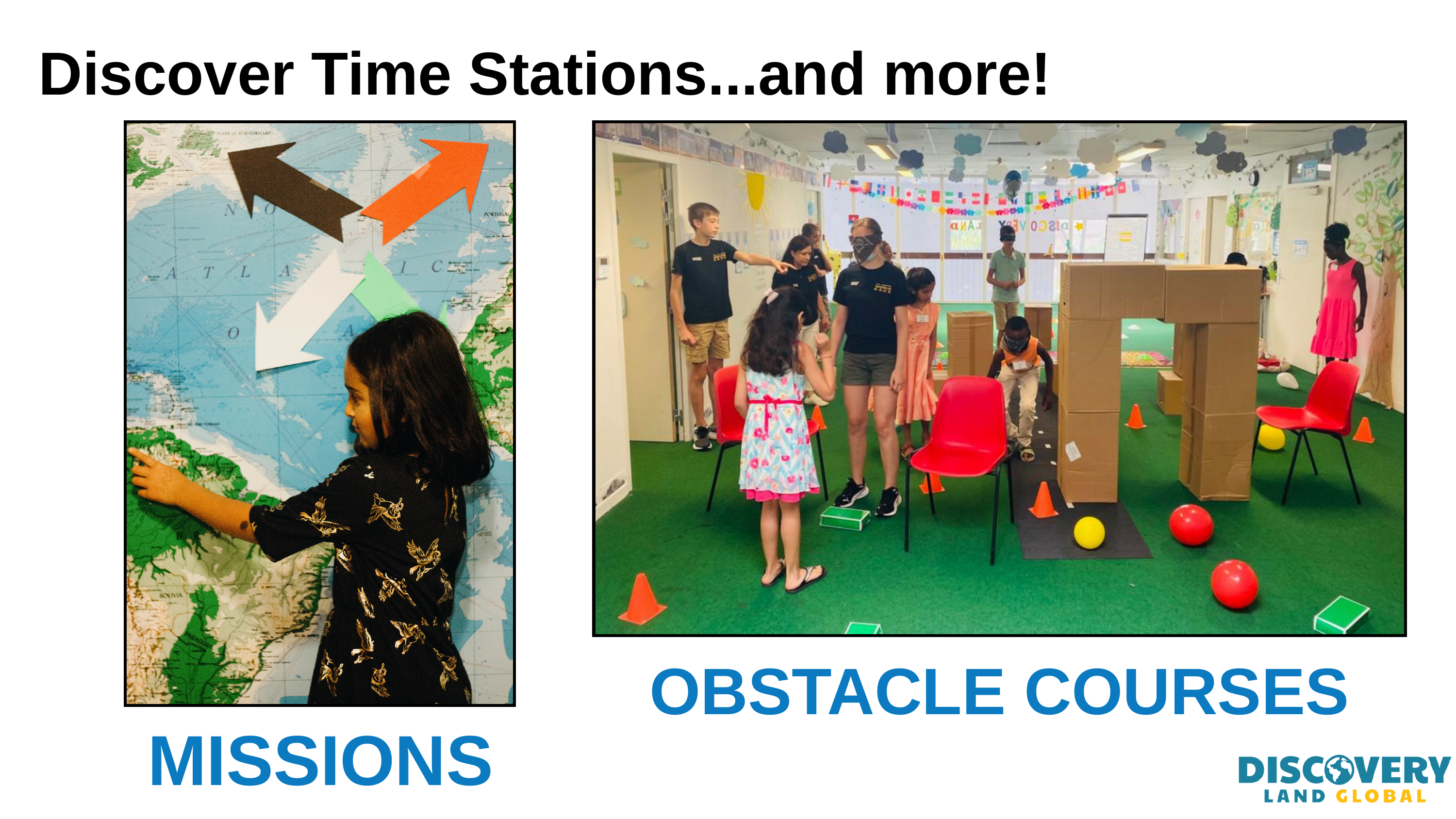

Discover Time Stations...and more!

OBSTACLE COURSES
MISSIONS